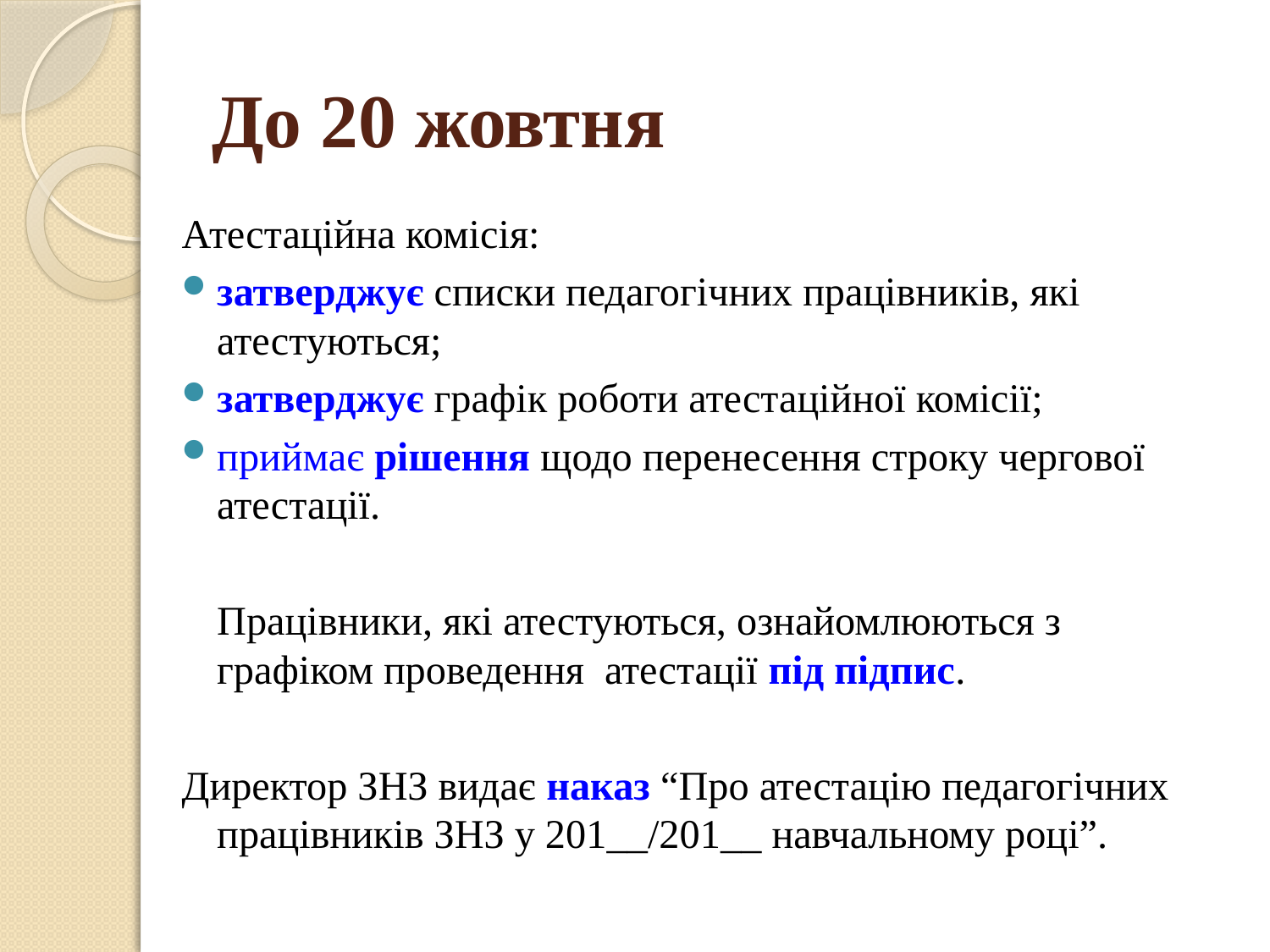

# До 20 жовтня
Атестаційна комісія:
затверджує списки педагогічних працівників, які атестуються;
затверджує графік роботи атестаційної комісії;
приймає рішення щодо перенесення строку чергової атестації.

	Працівники, які атестуються, ознайомлюються з графіком проведення  атестації під підпис.

Директор ЗНЗ видає наказ “Про атестацію педагогічних працівників ЗНЗ у 201__/201__ навчальному році”.